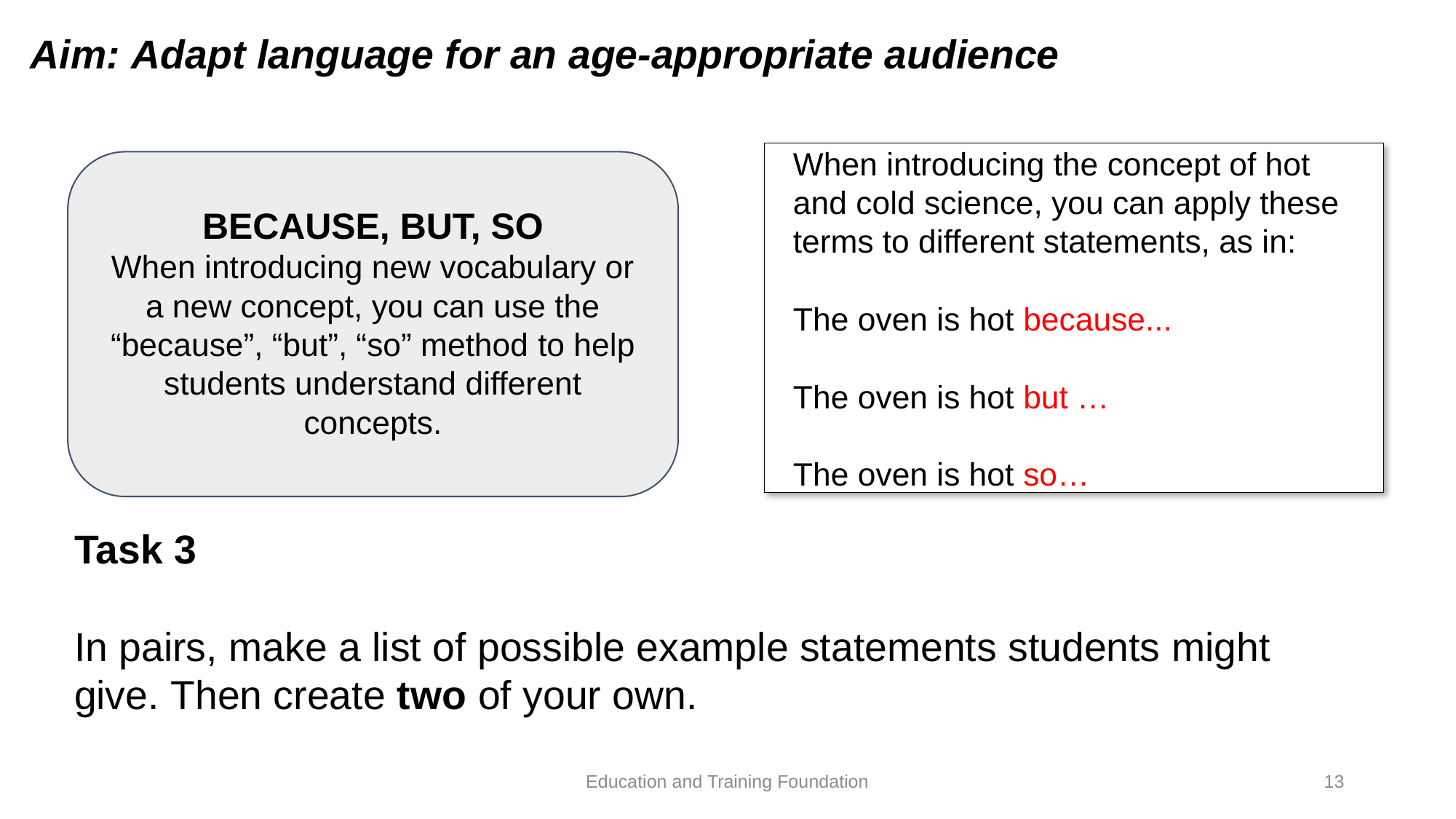

Aim: Adapt language for an age-appropriate audience
When introducing the concept of hot and cold science, you can apply these terms to different statements, as in:

The oven is hot because...

The oven is hot but …

The oven is hot so…
BECAUSE, BUT, SO
When introducing new vocabulary or a new concept, you can use the “because”, “but”, “so” method to help students understand different concepts.

Task 3​

In pairs, make a list of possible example statements students might give. Then create two of your own.
Education and Training Foundation
13